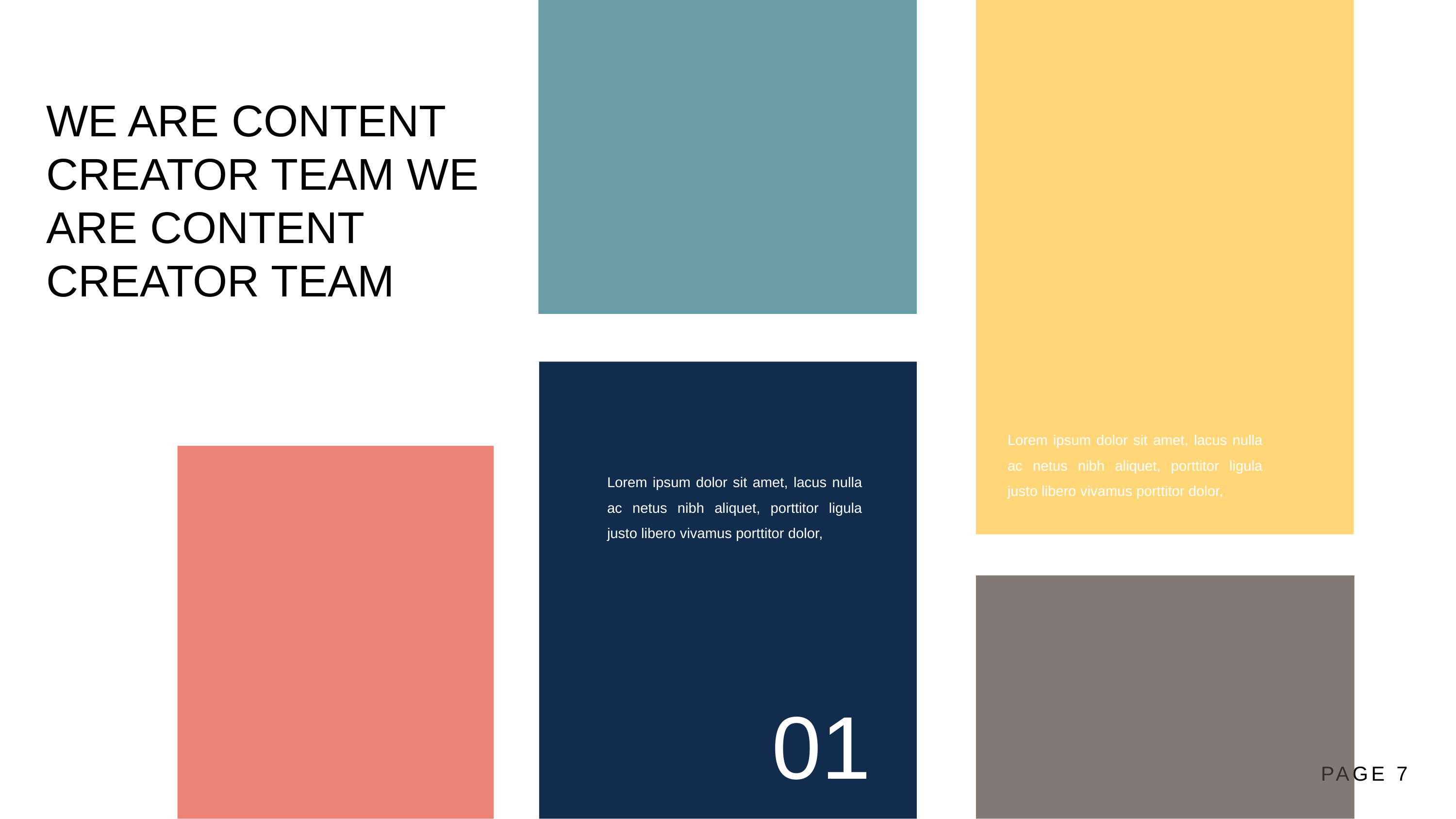

WE ARE CONTENT
CREATOR TEAM WE ARE CONTENT
CREATOR TEAM

Lorem ipsum dolor sit amet, lacus nulla ac netus nibh aliquet, porttitor ligula justo libero vivamus porttitor dolor,

Lorem ipsum dolor sit amet, lacus nulla ac netus nibh aliquet, porttitor ligula justo libero vivamus porttitor dolor,

01